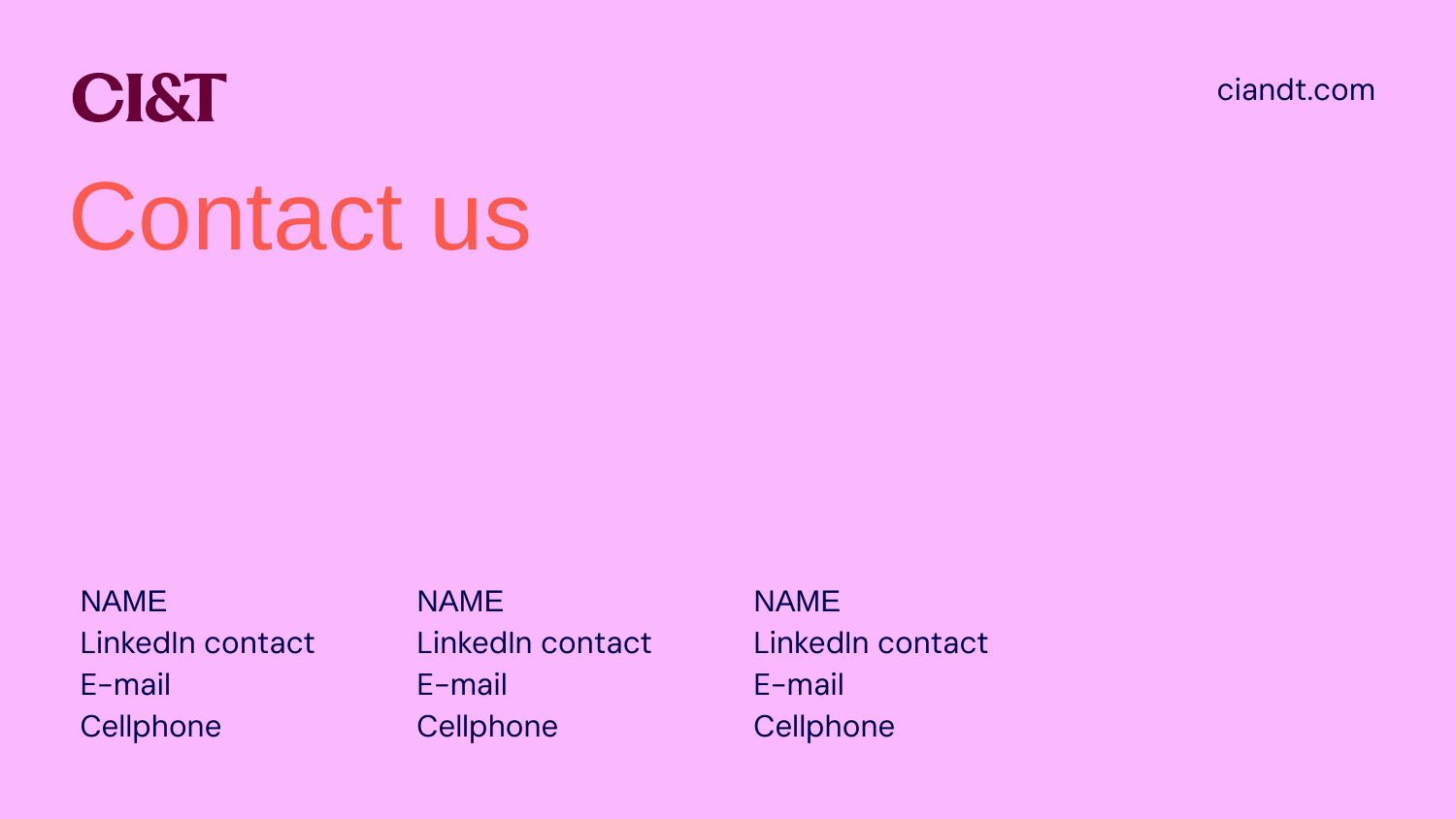

ciandt.com
Contact us
NAME
LinkedIn contact
E-mail
Cellphone
NAME
LinkedIn contact
E-mail
Cellphone
NAME
LinkedIn contact
E-mail
Cellphone